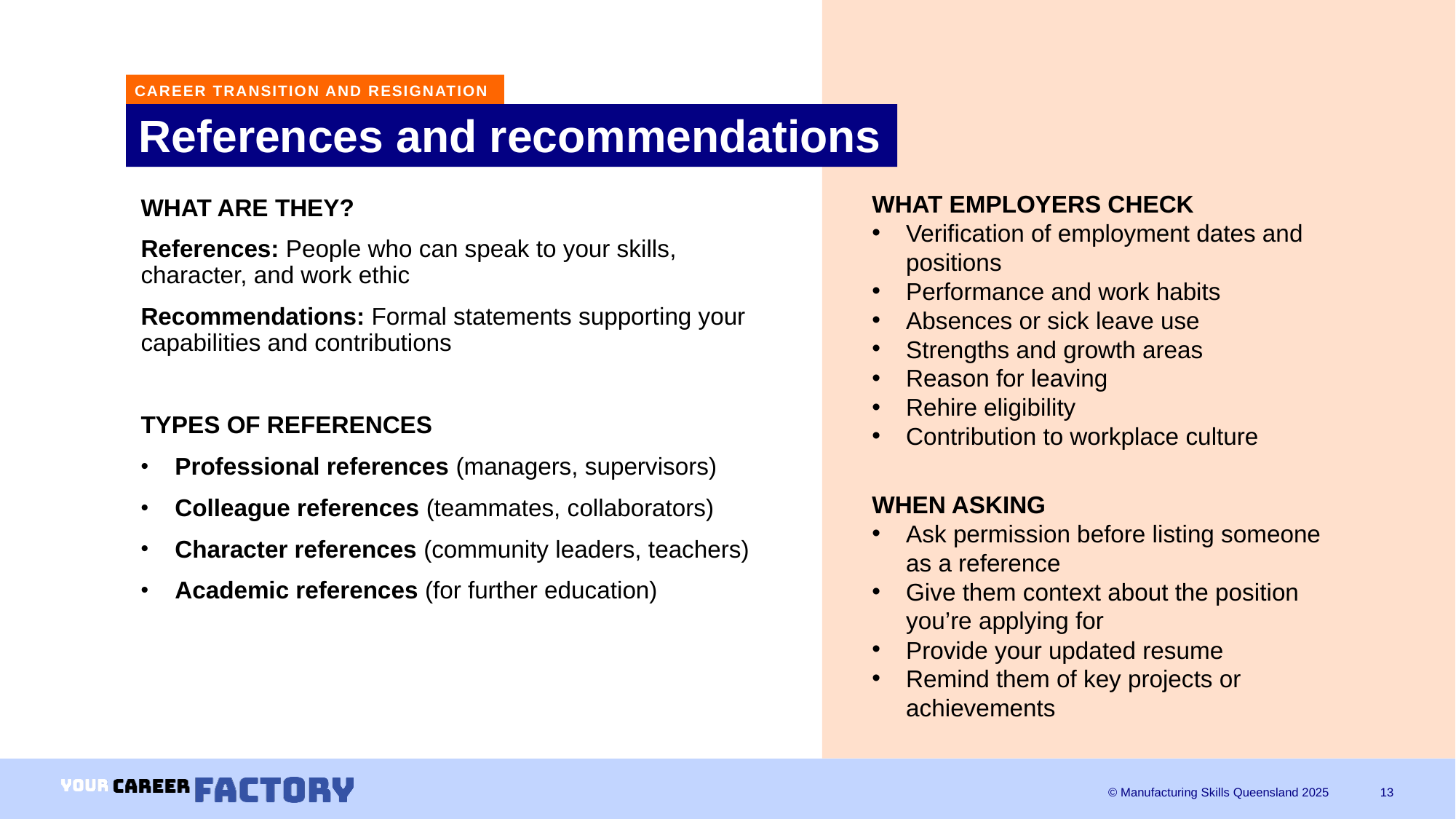

CAREER TRANSITION AND RESIGNATION
# References and recommendations
WHAT EMPLOYERS CHECK
Verification of employment dates and positions
Performance and work habits
Absences or sick leave use
Strengths and growth areas
Reason for leaving
Rehire eligibility
Contribution to workplace culture
WHAT ARE THEY?
References: People who can speak to your skills, character, and work ethic
Recommendations: Formal statements supporting your capabilities and contributions

TYPES OF REFERENCES
Professional references (managers, supervisors)
Colleague references (teammates, collaborators)
Character references (community leaders, teachers)
Academic references (for further education)

WHEN ASKING
Ask permission before listing someone as a reference
Give them context about the position you’re applying for
Provide your updated resume
Remind them of key projects or achievements